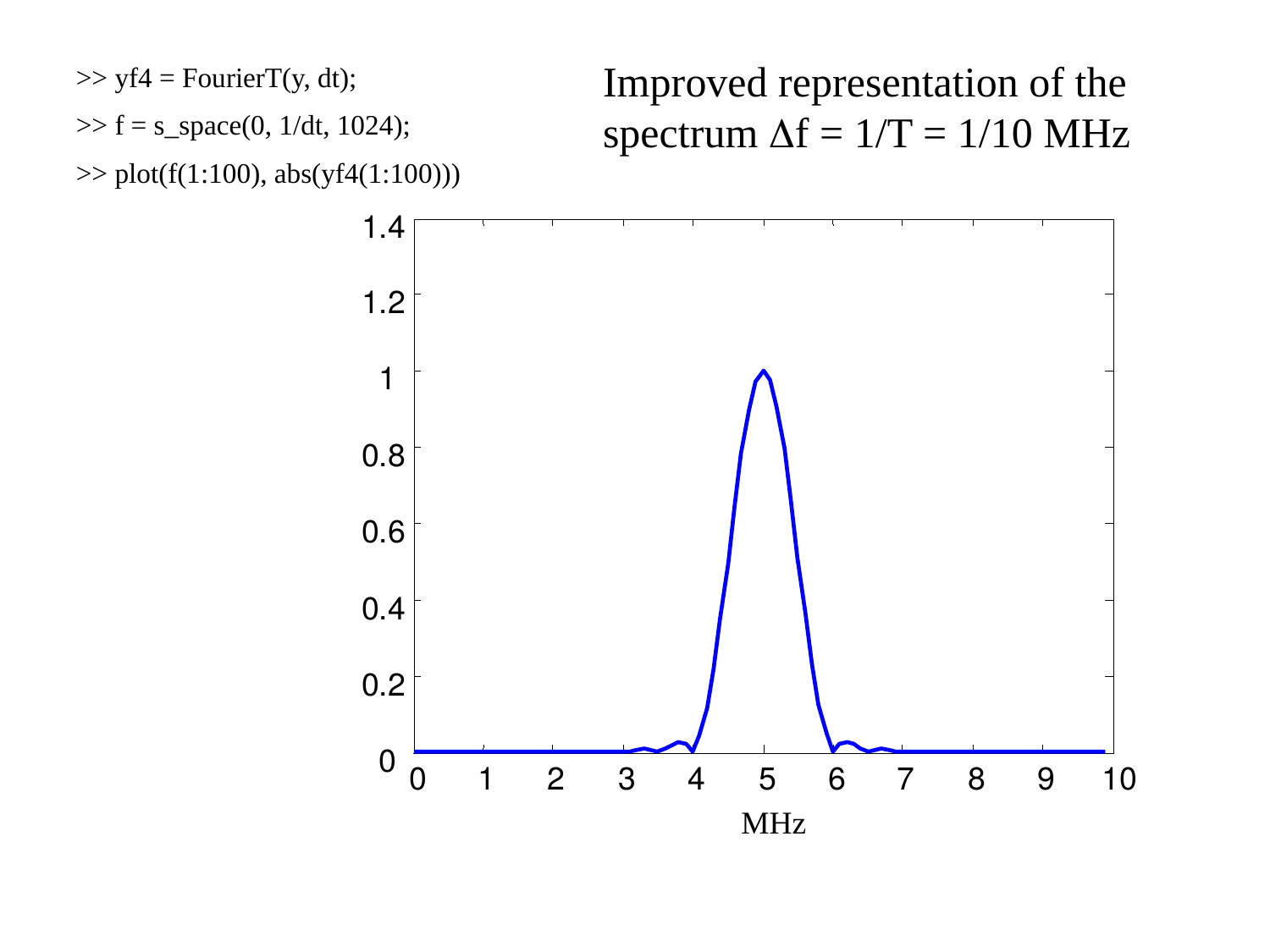

Improved representation of the
spectrum Δf = 1/T = 1/10 MHz
>> yf4 = FourierT(y, dt);
>> f = s_space(0, 1/dt, 1024);
>> plot(f(1:100), abs(yf4(1:100)))
1.4

1.2

1

0.8

0.6

0.4

0.2

0

0
1
2
3
4
5
6
7
8
9
10
MHz